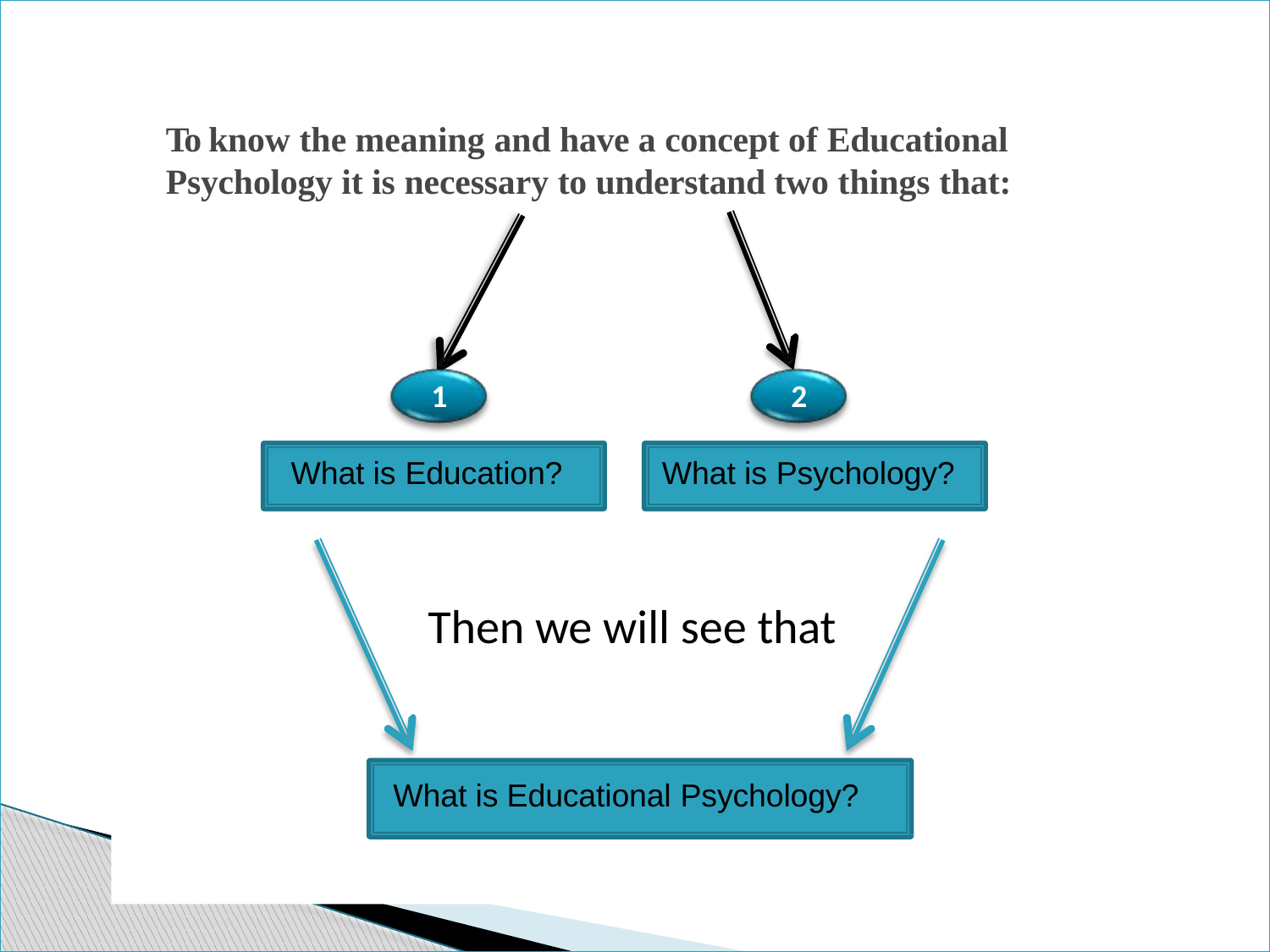

# To know the meaning and have a concept of Educational Psychology it is necessary to understand two things that:

1
2

What is Education?
What is Psychology?

Then we will see that

What is Educational Psychology?